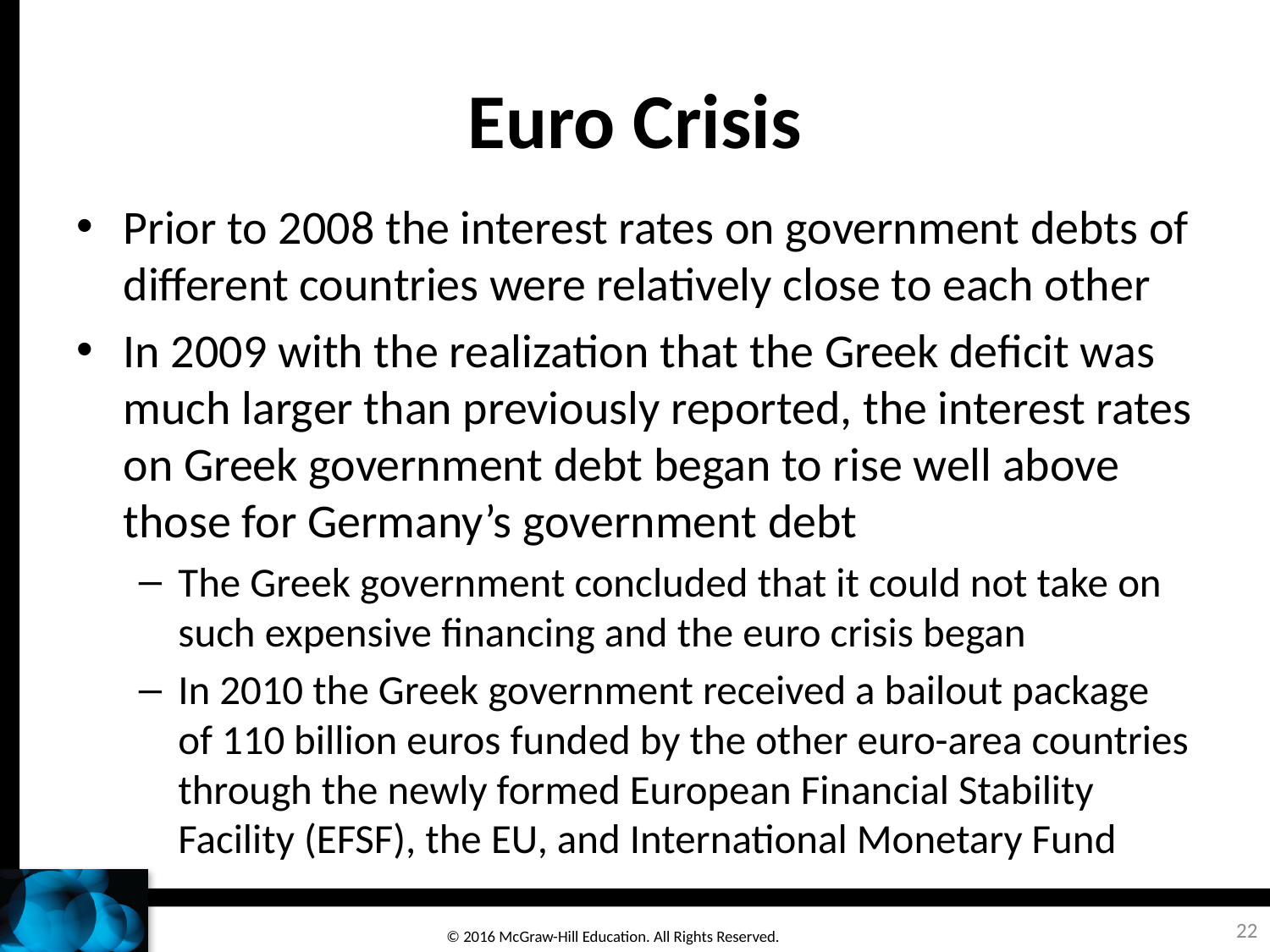

# Euro Crisis
Prior to 2008 the interest rates on government debts of different countries were relatively close to each other
In 2009 with the realization that the Greek deficit was much larger than previously reported, the interest rates on Greek government debt began to rise well above those for Germany’s government debt
The Greek government concluded that it could not take on such expensive financing and the euro crisis began
In 2010 the Greek government received a bailout package of 110 billion euros funded by the other euro-area countries through the newly formed European Financial Stability Facility (EFSF), the EU, and International Monetary Fund
22
© 2016 McGraw-Hill Education. All Rights Reserved.